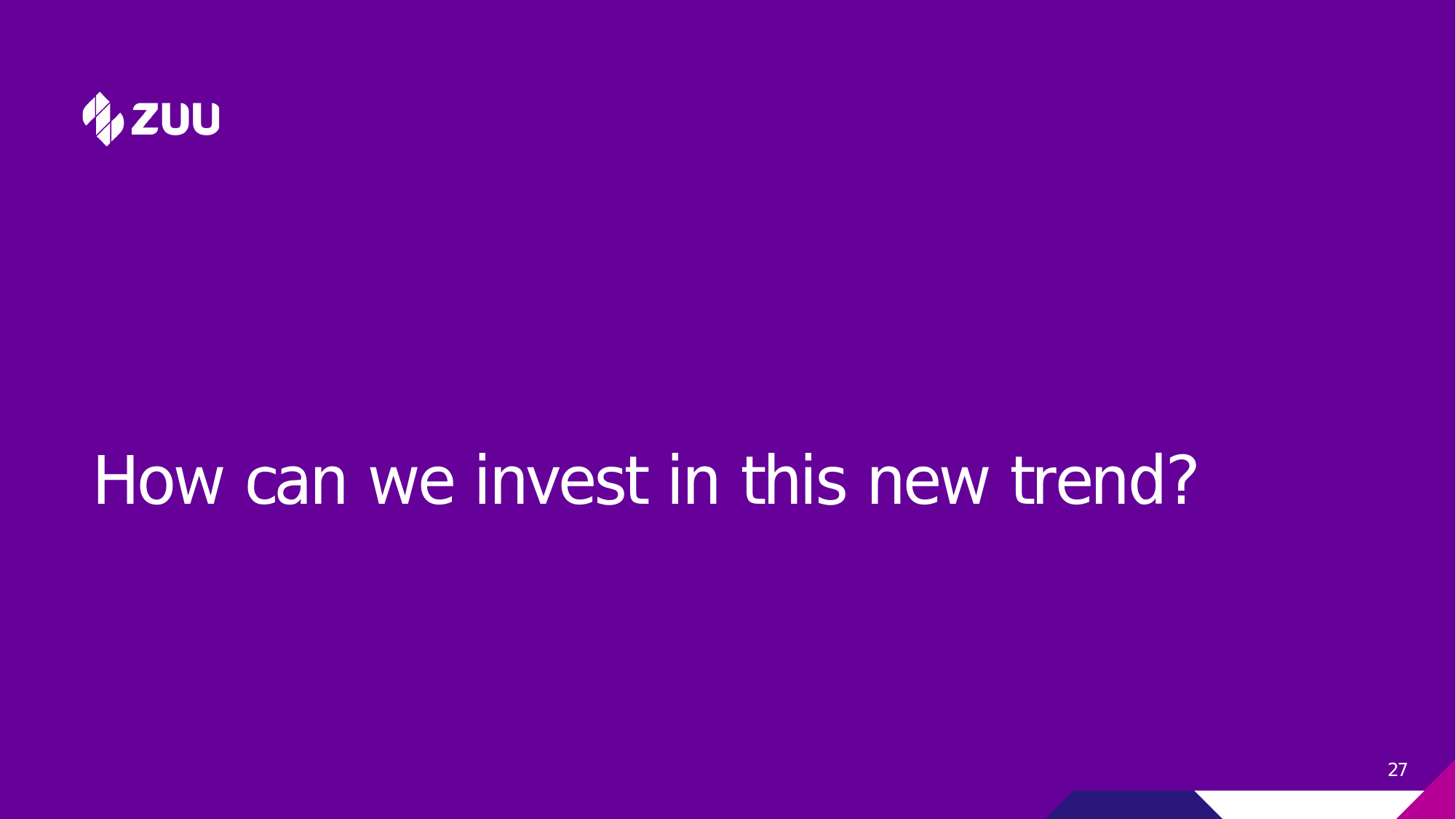

How can we invest in this new trend?
27